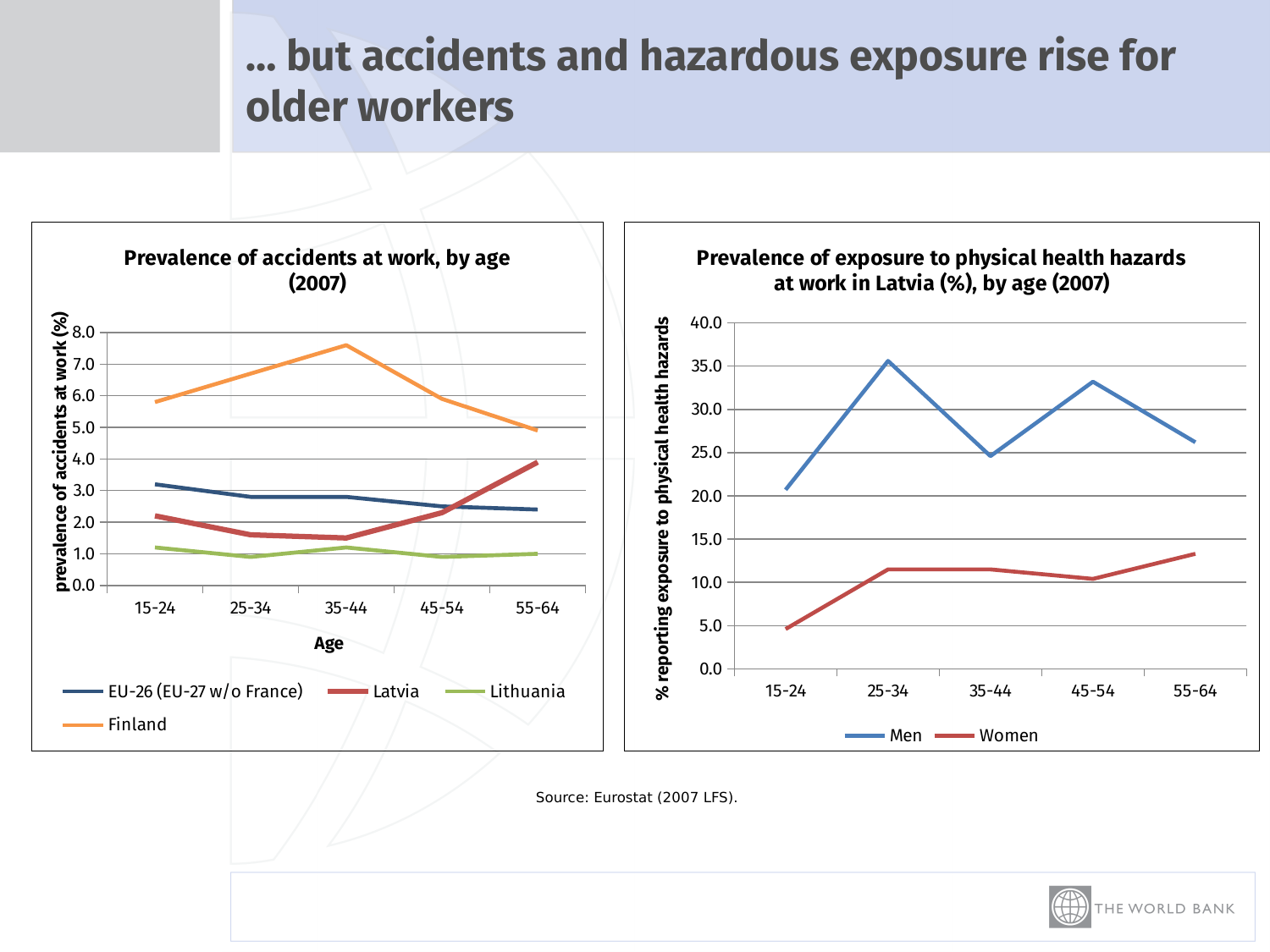

# … but accidents and hazardous exposure rise for older workers

### Chart: Prevalence of accidents at work, by age (2007)

| Category | EU-26 (EU-27 w/o France) | Latvia | Lithuania | Finland |
|---|---|---|---|---|
| 15-24 | 3.2 | 2.2 | 1.2 | 5.8 |
| 25-34 | 2.8 | 1.6 | 0.9 | 6.7 |
| 35-44 | 2.8 | 1.5 | 1.2 | 7.6 |
| 45-54 | 2.5 | 2.3 | 0.9 | 5.9 |
| 55-64 | 2.4 | 3.9 | 1.0 | 4.9 |

### Chart: Prevalence of exposure to physical health hazards at work in Latvia (%), by age (2007)

| Category |  |  |
|---|---|---|
| 15-24 | 20.7 | 4.6 |
| 25-34 | 35.6 | 11.5 |
| 35-44 | 24.6 | 11.5 |
| 45-54 | 33.2 | 10.4 |
| 55-64 | 26.2 | 13.3 |
Source: Eurostat (2007 LFS).